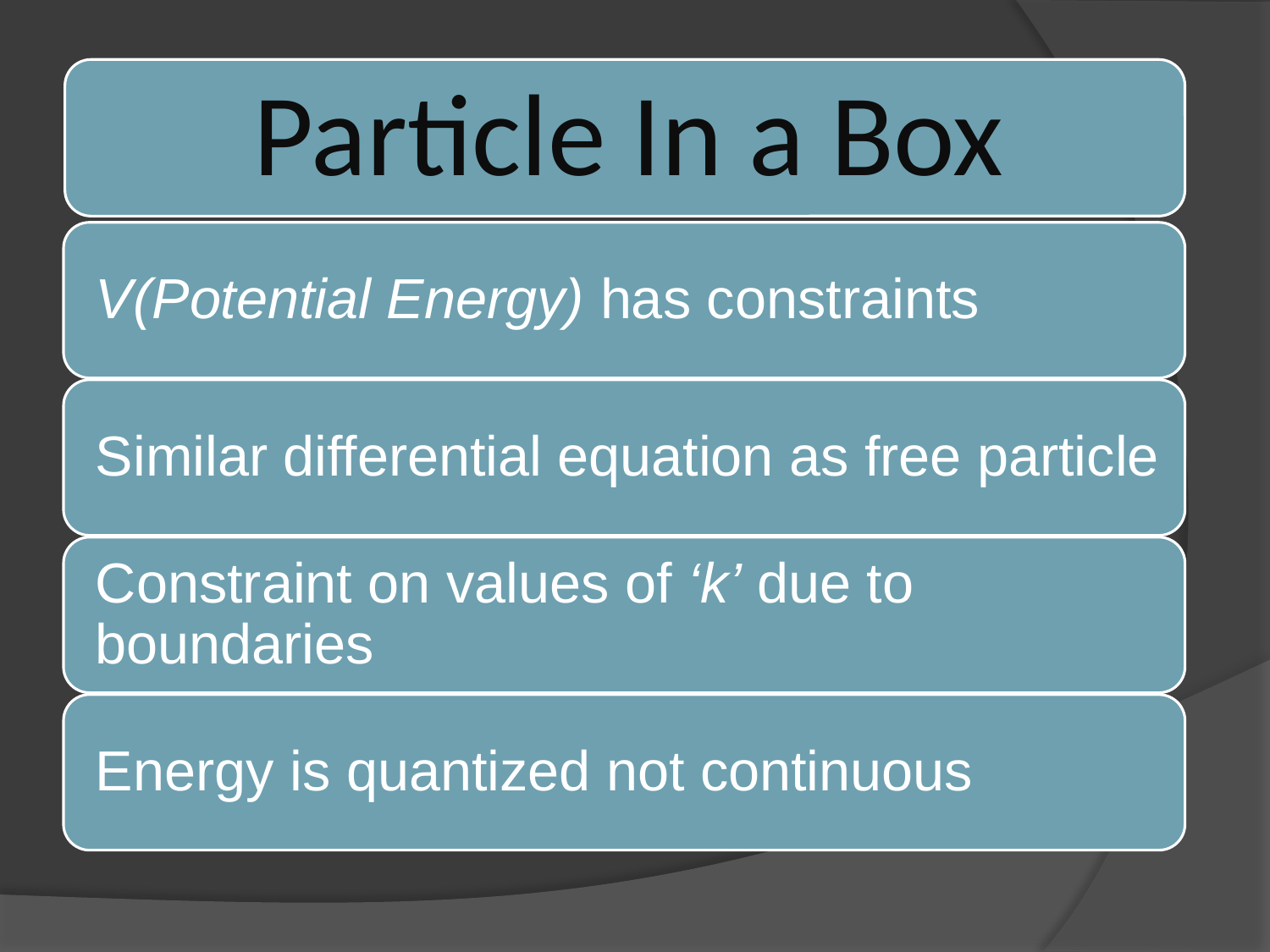

Particle In a Box
V(Potential Energy) has constraints
Similar differential equation as free particle
Constraint on values of ‘k’ due to boundaries
Energy is quantized not continuous